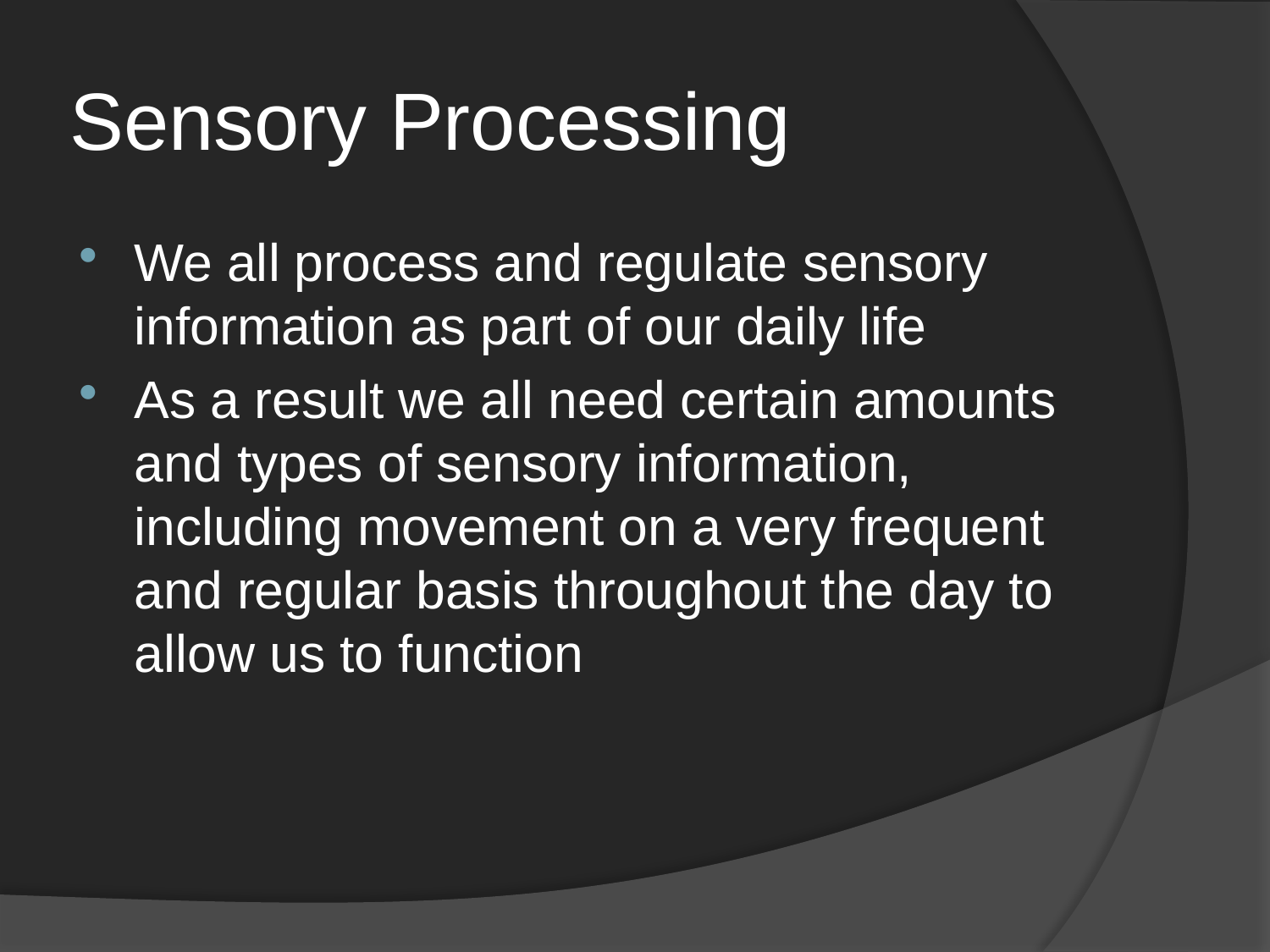

# Sensory Processing
We all process and regulate sensory information as part of our daily life
As a result we all need certain amounts and types of sensory information, including movement on a very frequent and regular basis throughout the day to allow us to function